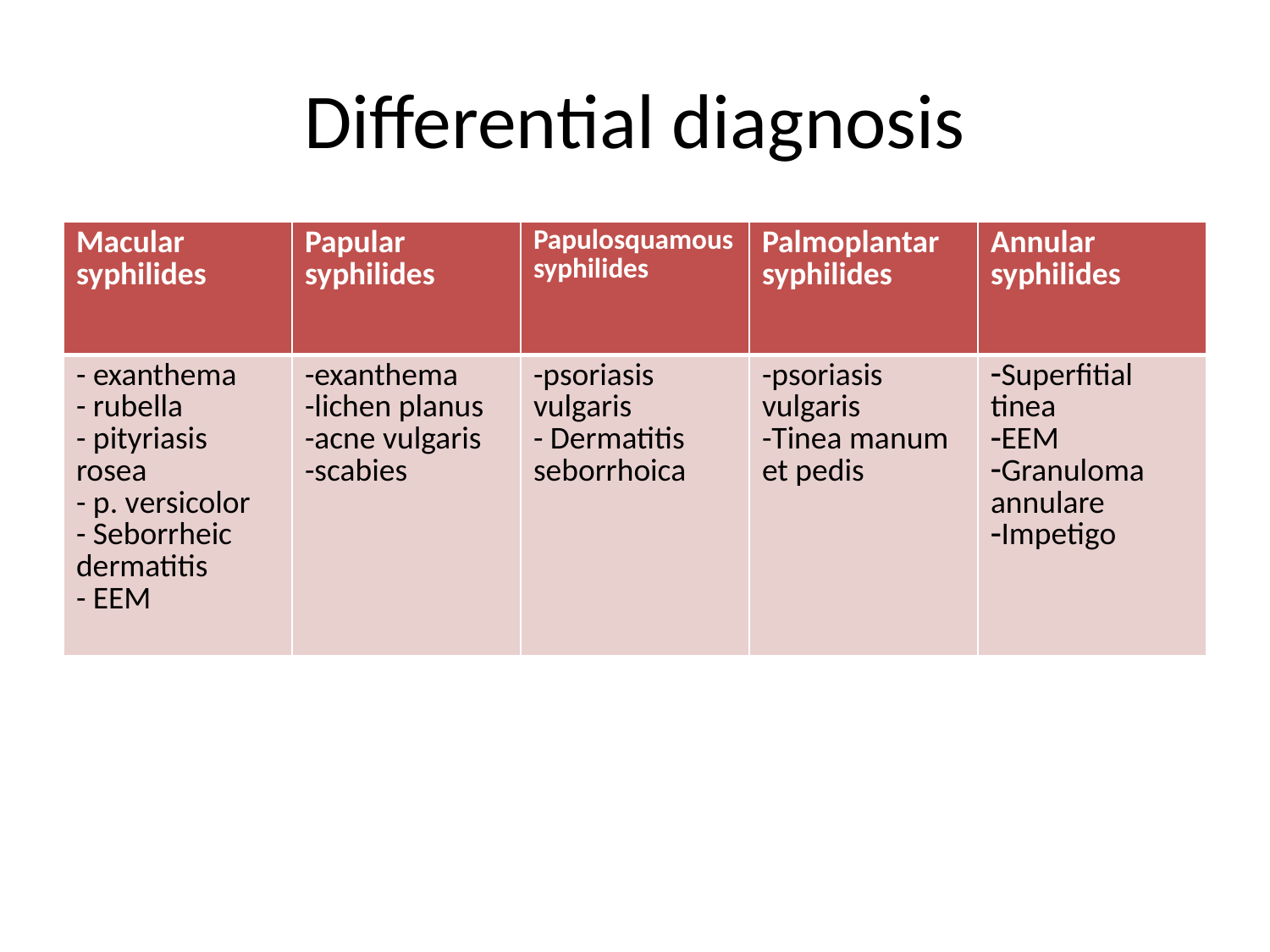

# Differential diagnosis
| Macular syphilides | Papular syphilides | Papulosquamous syphilides | Palmoplantar syphilides | Annular syphilides |
| --- | --- | --- | --- | --- |
| - exanthema - rubella - pityriasis rosea - p. versicolor - Seborrheic dermatitis - EEM | -exanthema -lichen planus -acne vulgaris -scabies | -psoriasis vulgaris - Dermatitis seborrhoica | -psoriasis vulgaris -Tinea manum et pedis | Superfitial tinea ЕЕМ Granuloma annulare Impetigo |